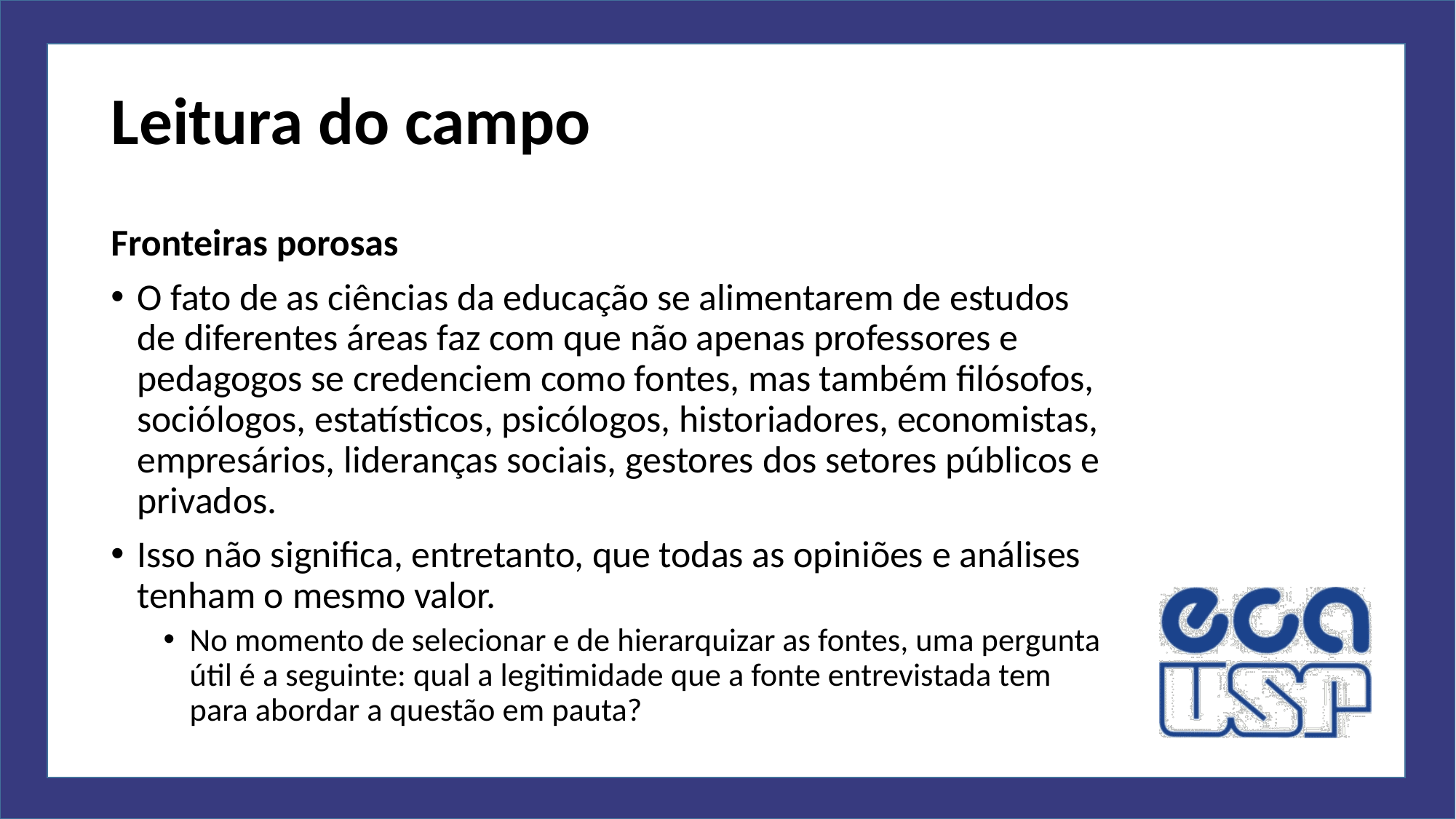

# Leitura do campo
Fronteiras porosas
O fato de as ciências da educação se alimentarem de estudos de diferentes áreas faz com que não apenas professores e pedagogos se credenciem como fontes, mas também filósofos, sociólogos, estatísticos, psicólogos, historiadores, economistas, empresários, lideranças sociais, gestores dos setores públicos e privados.
Isso não significa, entretanto, que todas as opiniões e análises tenham o mesmo valor.
No momento de selecionar e de hierarquizar as fontes, uma pergunta útil é a seguinte: qual a legitimidade que a fonte entrevistada tem para abordar a questão em pauta?